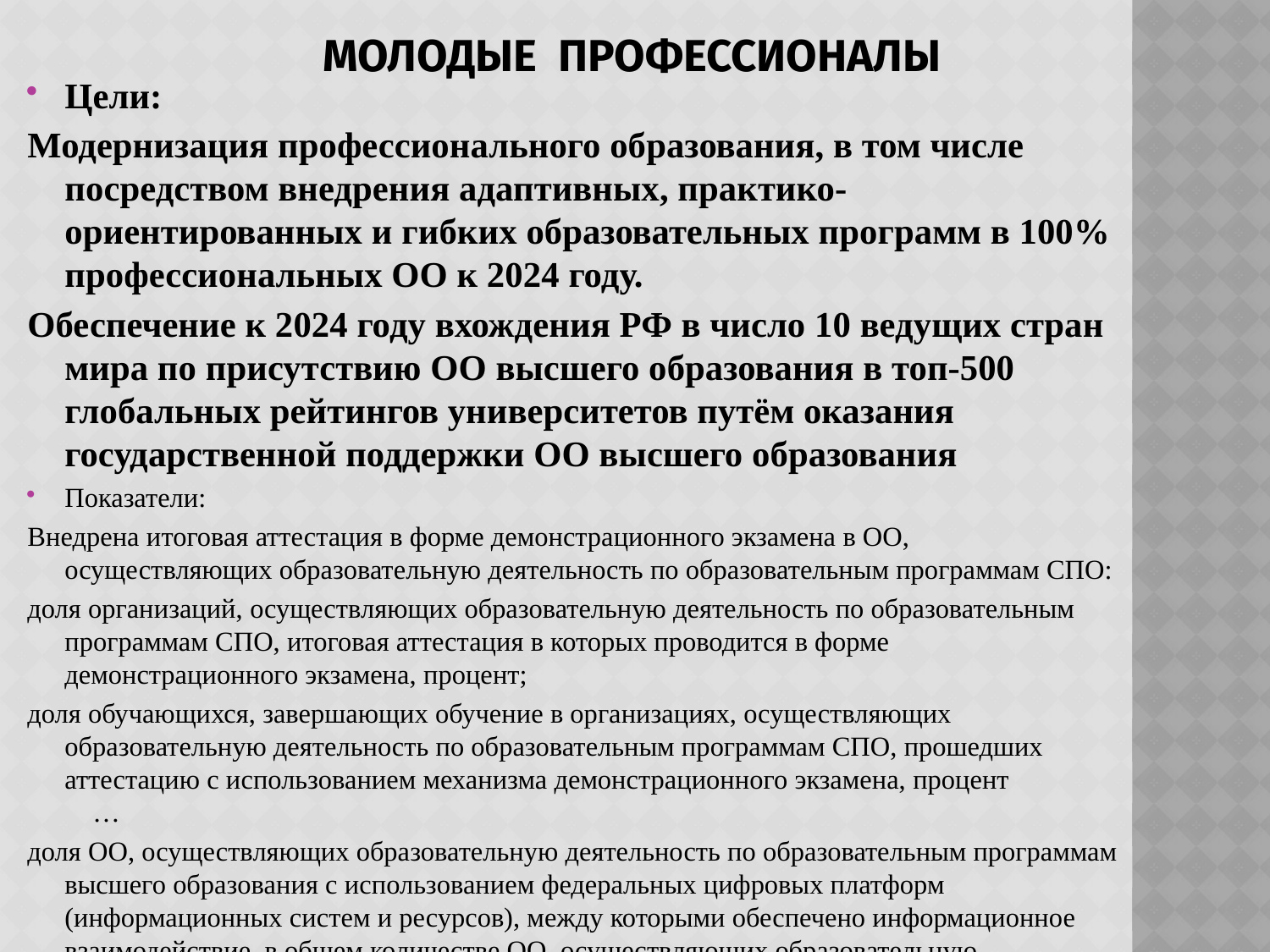

# Молодые  профессионалы
Цели:
Модернизация профессионального образования, в том числе посредством внедрения адаптивных, практико-ориентированных и гибких образовательных программ в 100% профессиональных ОО к 2024 году.
Обеспечение к 2024 году вхождения РФ в число 10 ведущих стран мира по присутствию ОО высшего образования в топ-500 глобальных рейтингов университетов путём оказания государственной поддержки ОО высшего образования
Показатели:
Внедрена итоговая аттестация в форме демонстрационного экзамена в ОО, осуществляющих образовательную деятельность по образовательным программам СПО:
доля организаций, осуществляющих образовательную деятельность по образовательным программам СПО, итоговая аттестация в которых проводится в форме демонстрационного экзамена, процент;
доля обучающихся, завершающих обучение в организациях, осуществляющих образовательную деятельность по образовательным программам СПО, прошедших аттестацию с использованием механизма демонстрационного экзамена, процент                    …
доля ОО, осуществляющих образовательную деятельность по образовательным программам высшего образования с использованием федеральных цифровых платформ (информационных систем и ресурсов), между которыми обеспечено информационное взаимодействие, в общем количестве ОО, осуществляющих образовательную деятельность по образовательным программам  высшего образования, процент